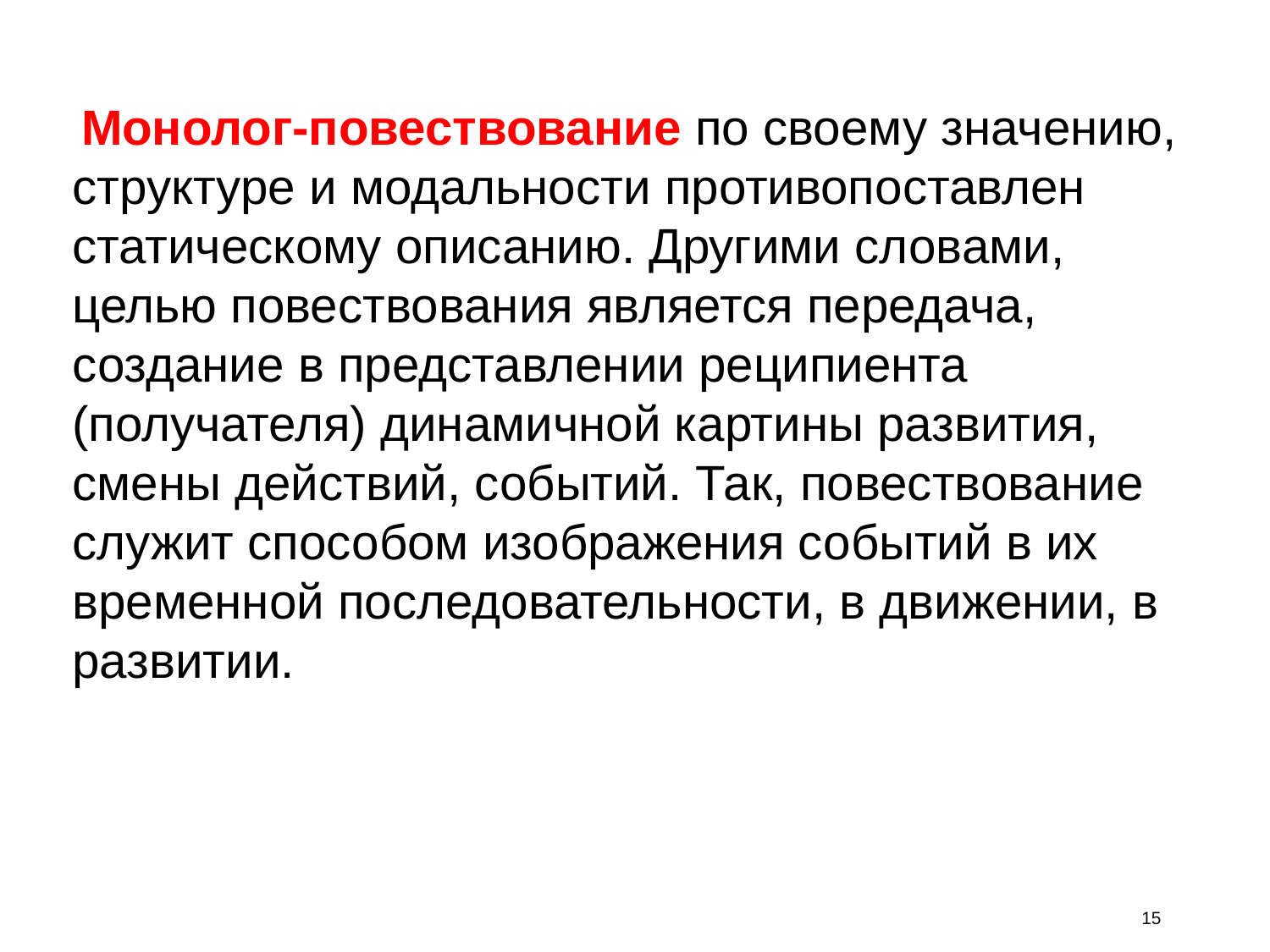

Монолог-повествование по своему значению, структуре и модальности противопоставлен статическому описанию. Другими словами, целью повествования является передача, создание в представлении реципиента (получателя) динамичной картины развития, смены действий, событий. Так, повествование служит способом изображения событий в их временной последовательности, в движении, в развитии.
15